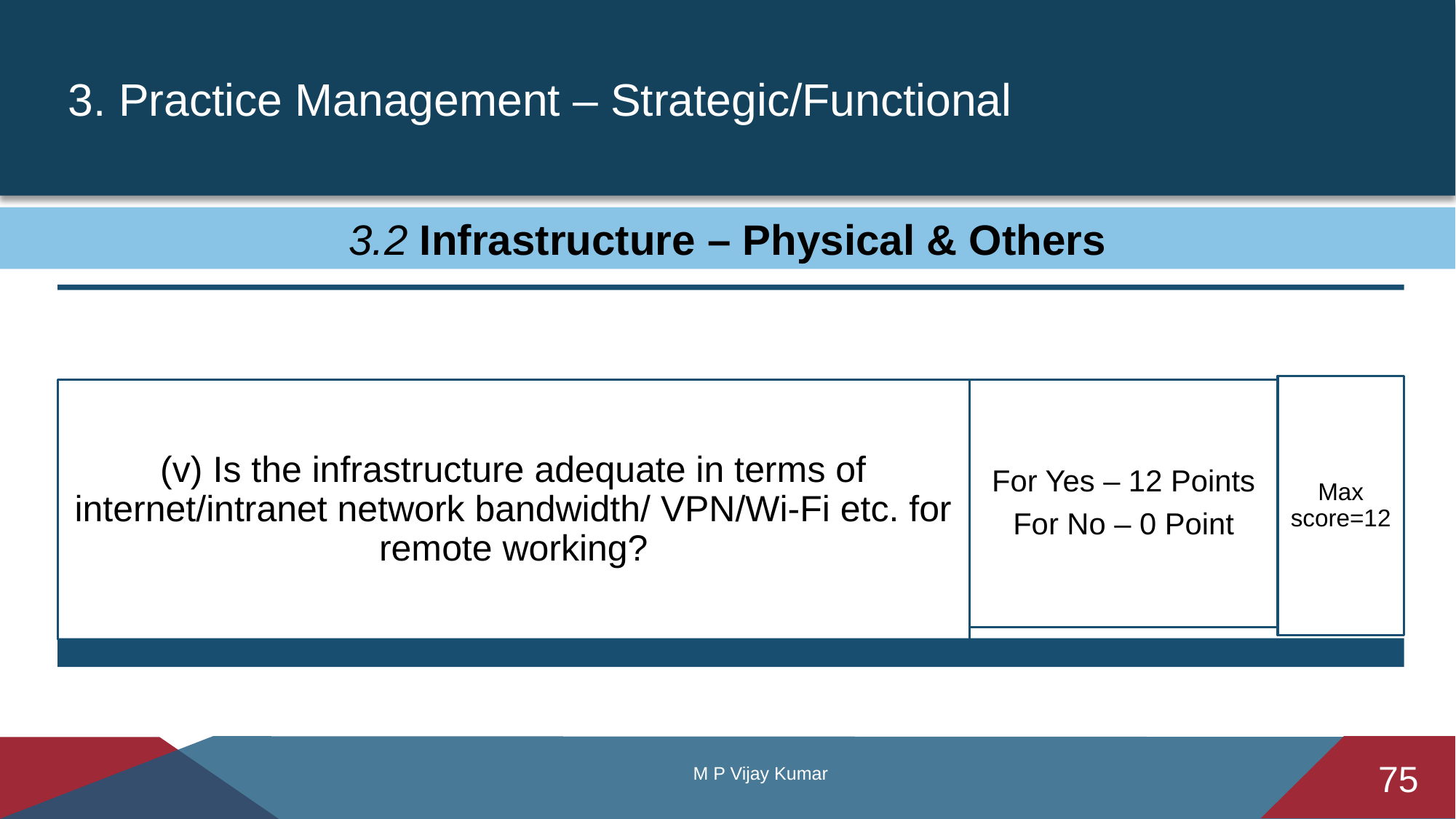

3. Practice Management – Strategic/Functional
3.2 Infrastructure – Physical & Others

(v) Is the infrastructure adequate in terms of internet/intranet network bandwidth/ VPN/Wi-Fi etc. for remote working?
For Yes – 12 Points
For No – 0 Point
Max score=12